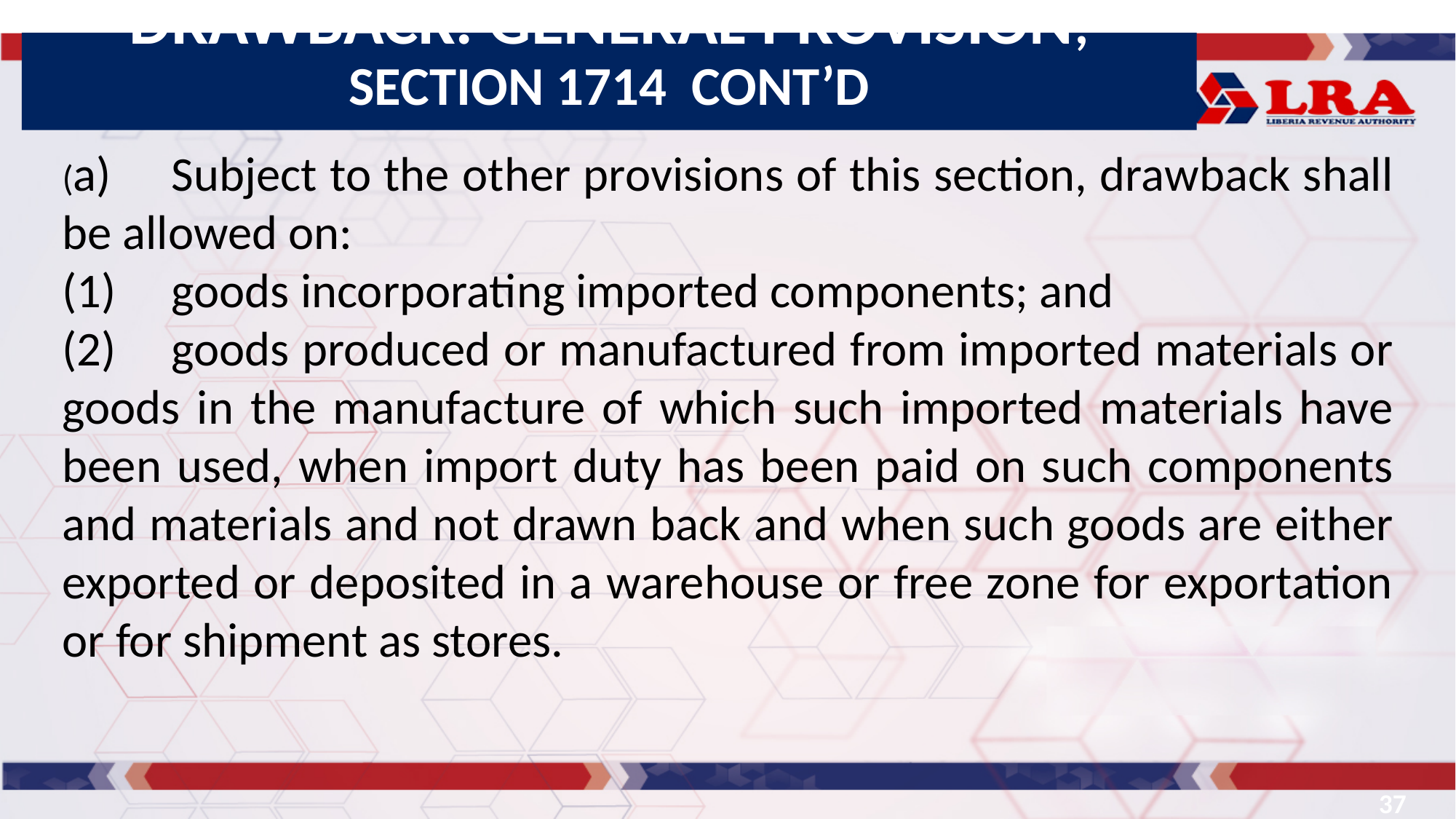

DRAWBACK: GENERAL PROVISION; SECTION 1714  CONT’D

(a)	Subject to the other provisions of this section, drawback shall be allowed on:
(1)	goods incorporating imported components; and
(2)	goods produced or manufactured from imported materials or goods in the manufacture of which such imported materials have been used, when import duty has been paid on such components and materials and not drawn back and when such goods are either exported or deposited in a warehouse or free zone for exportation or for shipment as stores.

37